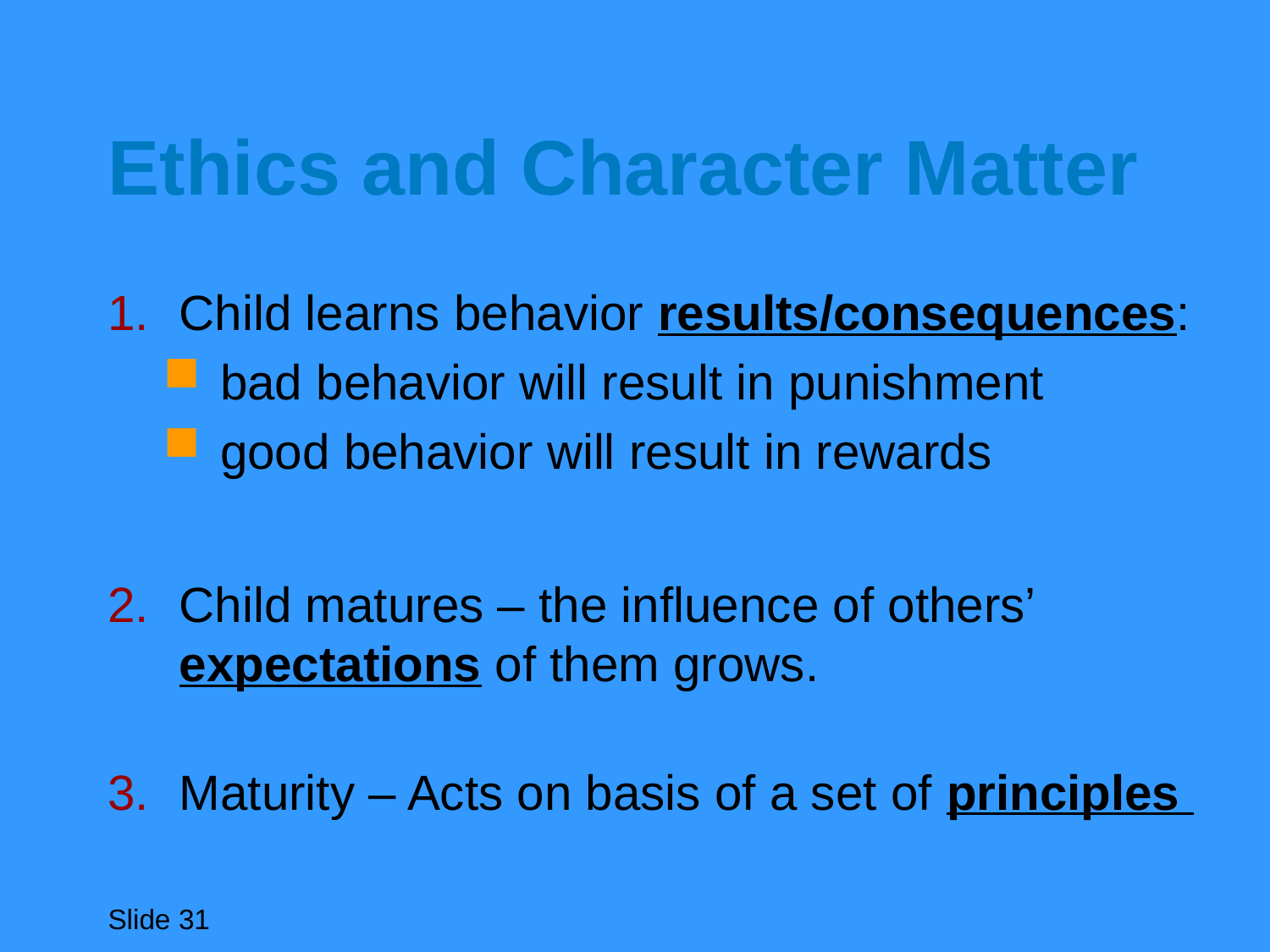

# Ethics and Character Matter
Child learns behavior results/consequences:
bad behavior will result in punishment
good behavior will result in rewards

Child matures – the influence of others’ expectations of them grows.
Maturity – Acts on basis of a set of principles
Slide 31